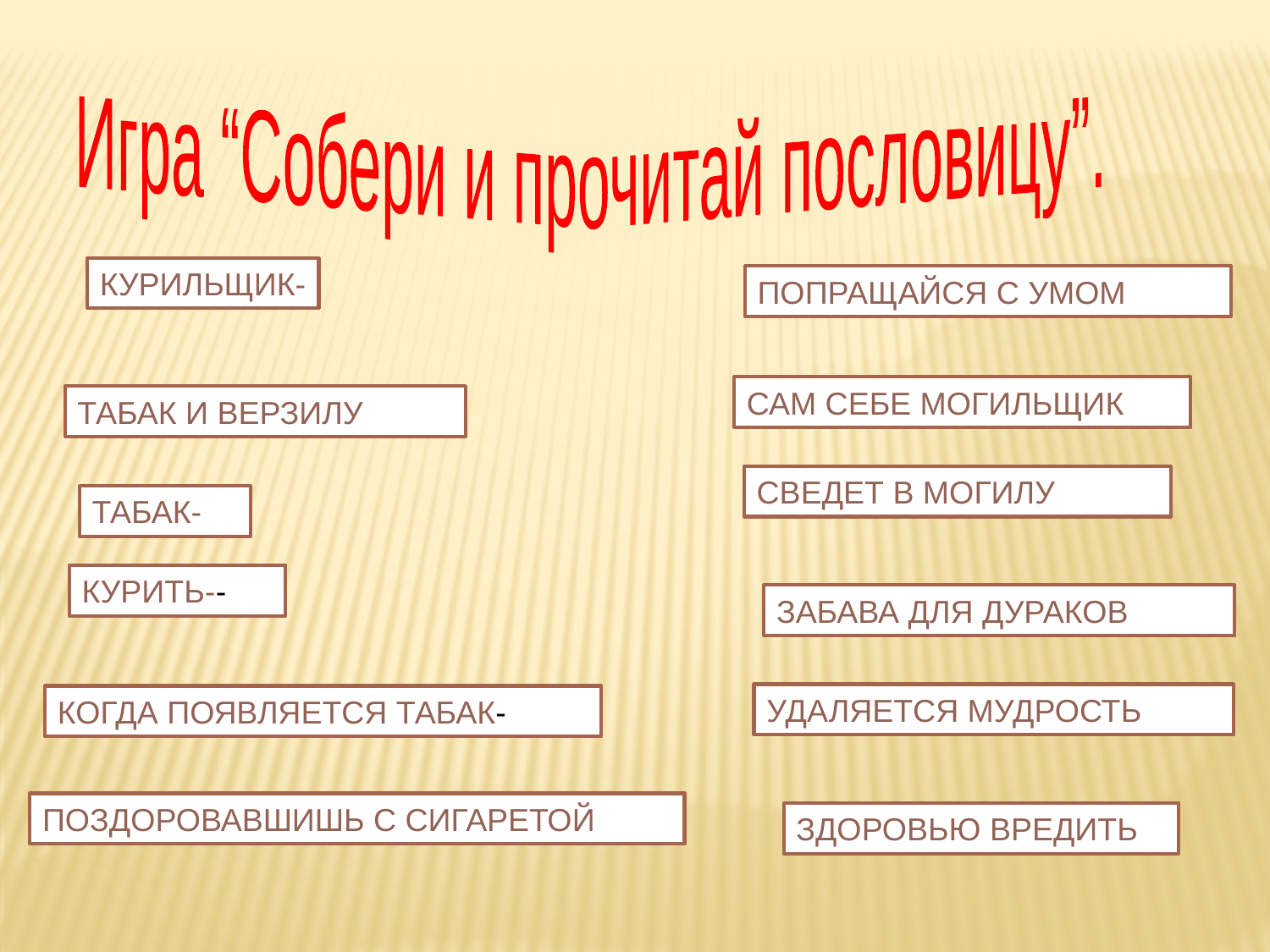

Игра “Собери и прочитай пословицу”.
КУРИЛЬЩИК-
ПОПРАЩАЙСЯ С УМОМ
САМ СЕБЕ МОГИЛЬЩИК
ТАБАК И ВЕРЗИЛУ
СВЕДЕТ В МОГИЛУ
ТАБАК-
КУРИТЬ--
ЗАБАВА ДЛЯ ДУРАКОВ
УДАЛЯЕТСЯ МУДРОСТЬ
КОГДА ПОЯВЛЯЕТСЯ ТАБАК-
ПОЗДОРОВАВШИШЬ С СИГАРЕТОЙ
ЗДОРОВЬЮ ВРЕДИТЬ